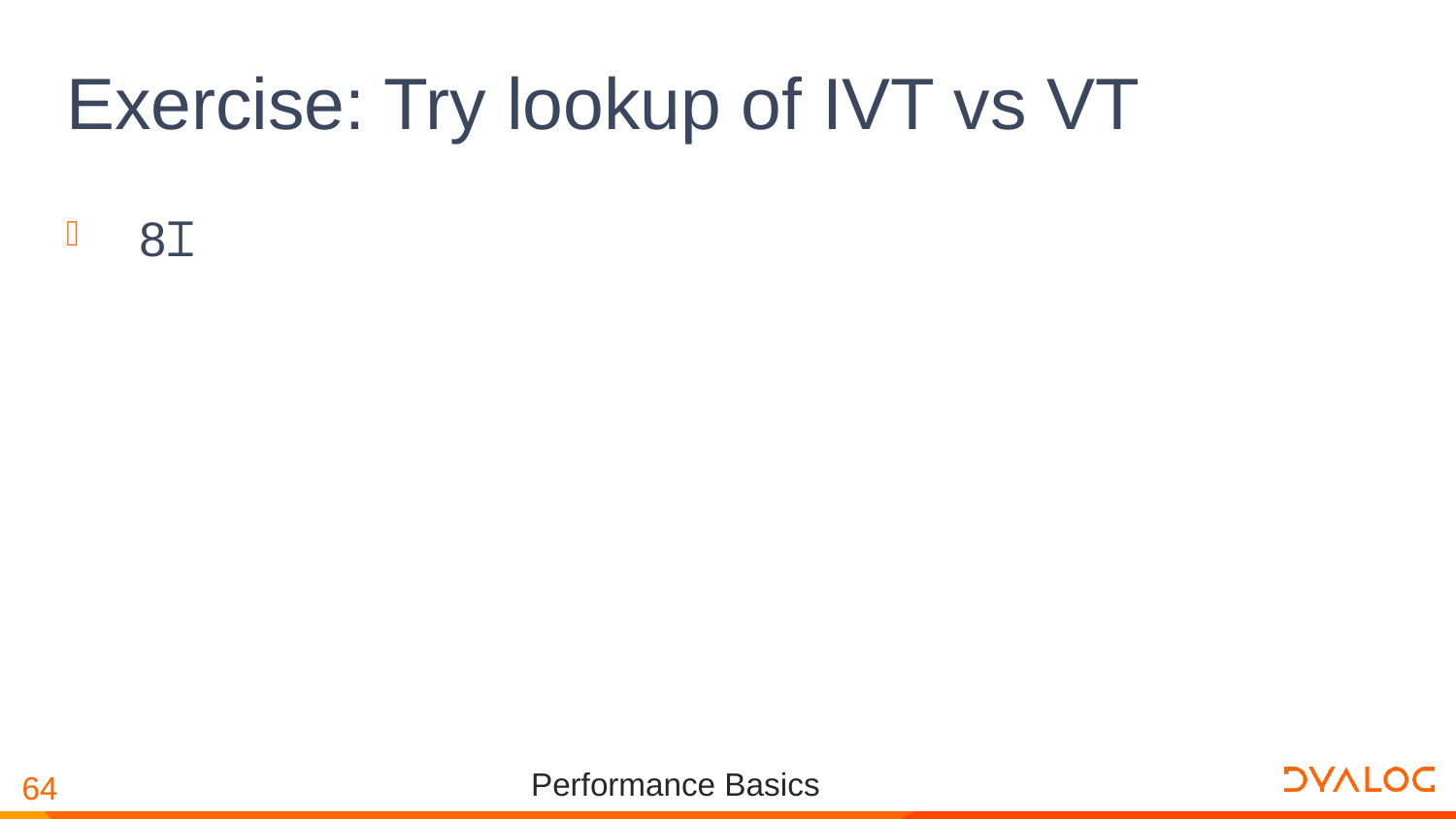

# Exercise: Try lookup of IVT vs VT
8⌶